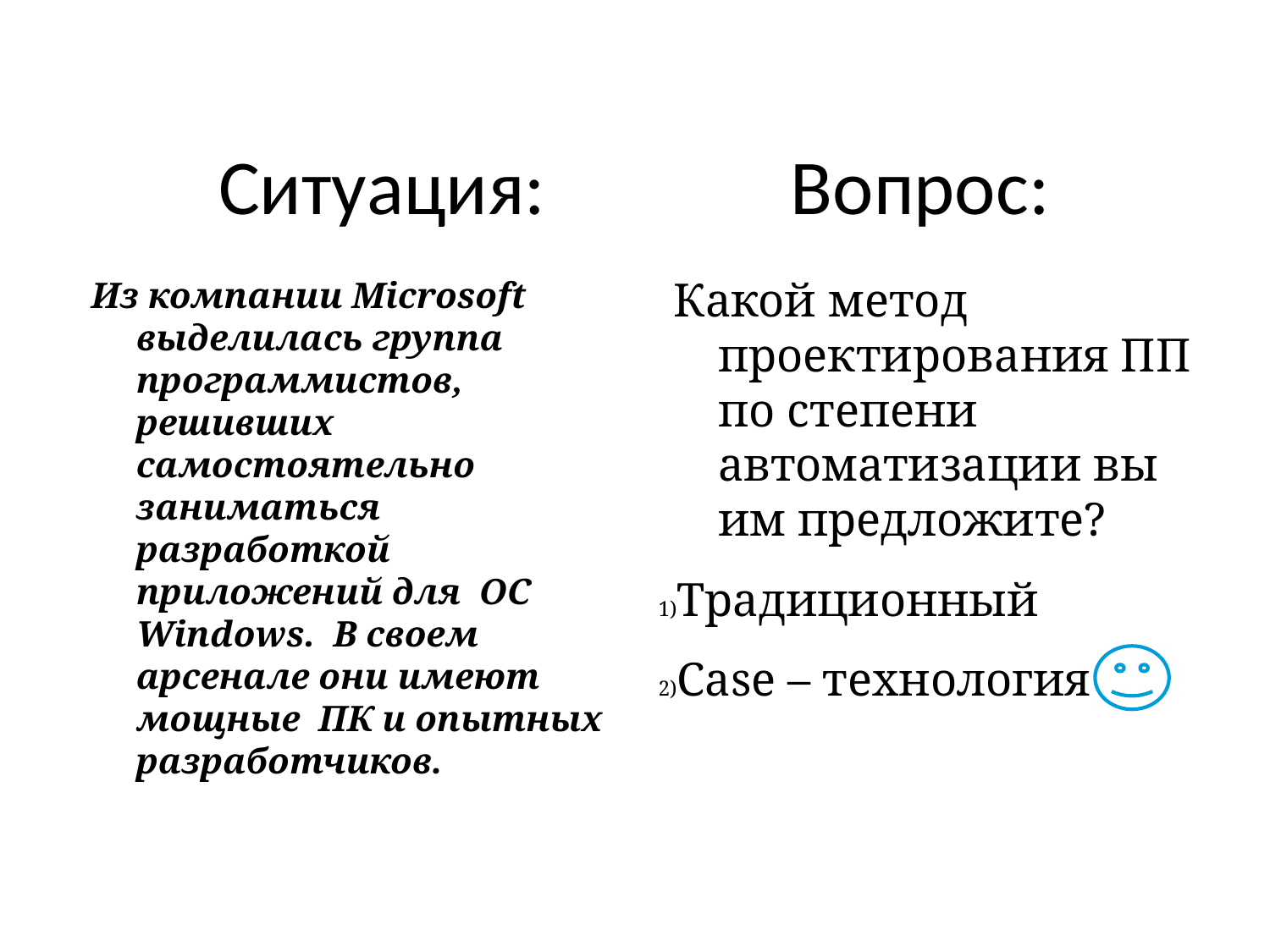

Ситуация:              Вопрос:
Какой метод проектирования ПП по степени автоматизации вы им предложите?
Традиционный
Case – технология

Из компании Microsoft выделилась группа программистов, решивших самостоятельно заниматься разработкой приложений для  ОС Windows.  В своем арсенале они имеют мощные  ПК и опытных разработчиков.